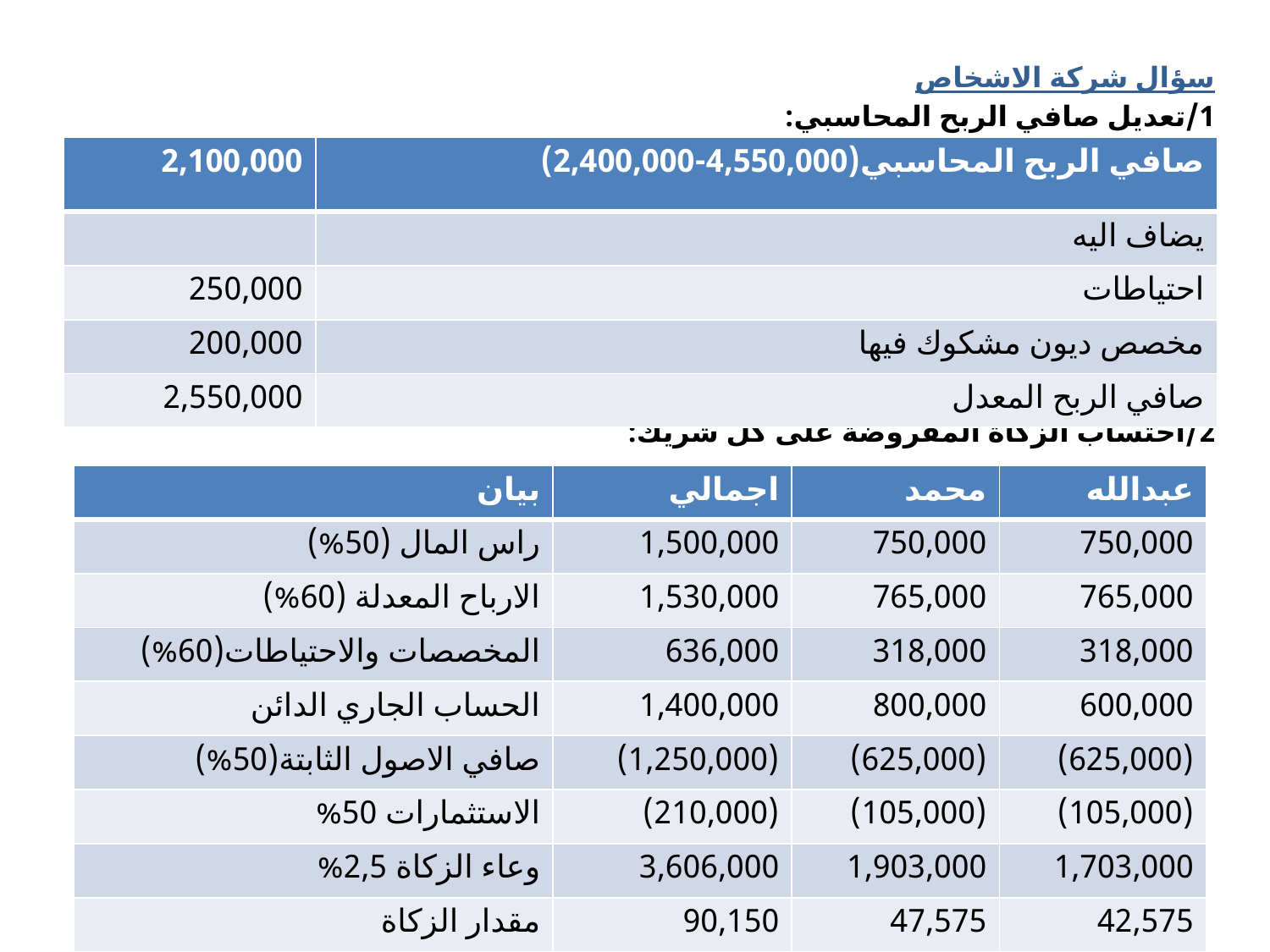

سؤال شركة الاشخاص
1/تعديل صافي الربح المحاسبي:

2/احتساب الزكاة المفروضة على كل شريك:
| 2,100,000 | صافي الربح المحاسبي(4,550,000-2,400,000) |
| --- | --- |
|  | يضاف اليه |
| 250,000 | احتياطات |
| 200,000 | مخصص ديون مشكوك فيها |
| 2,550,000 | صافي الربح المعدل |
| بيان | اجمالي | محمد | عبدالله |
| --- | --- | --- | --- |
| راس المال (50%) | 1,500,000 | 750,000 | 750,000 |
| الارباح المعدلة (60%) | 1,530,000 | 765,000 | 765,000 |
| المخصصات والاحتياطات(60%) | 636,000 | 318,000 | 318,000 |
| الحساب الجاري الدائن | 1,400,000 | 800,000 | 600,000 |
| صافي الاصول الثابتة(50%) | (1,250,000) | (625,000) | (625,000) |
| الاستثمارات 50% | (210,000) | (105,000) | (105,000) |
| وعاء الزكاة 2,5% | 3,606,000 | 1,903,000 | 1,703,000 |
| مقدار الزكاة | 90,150 | 47,575 | 42,575 |
19